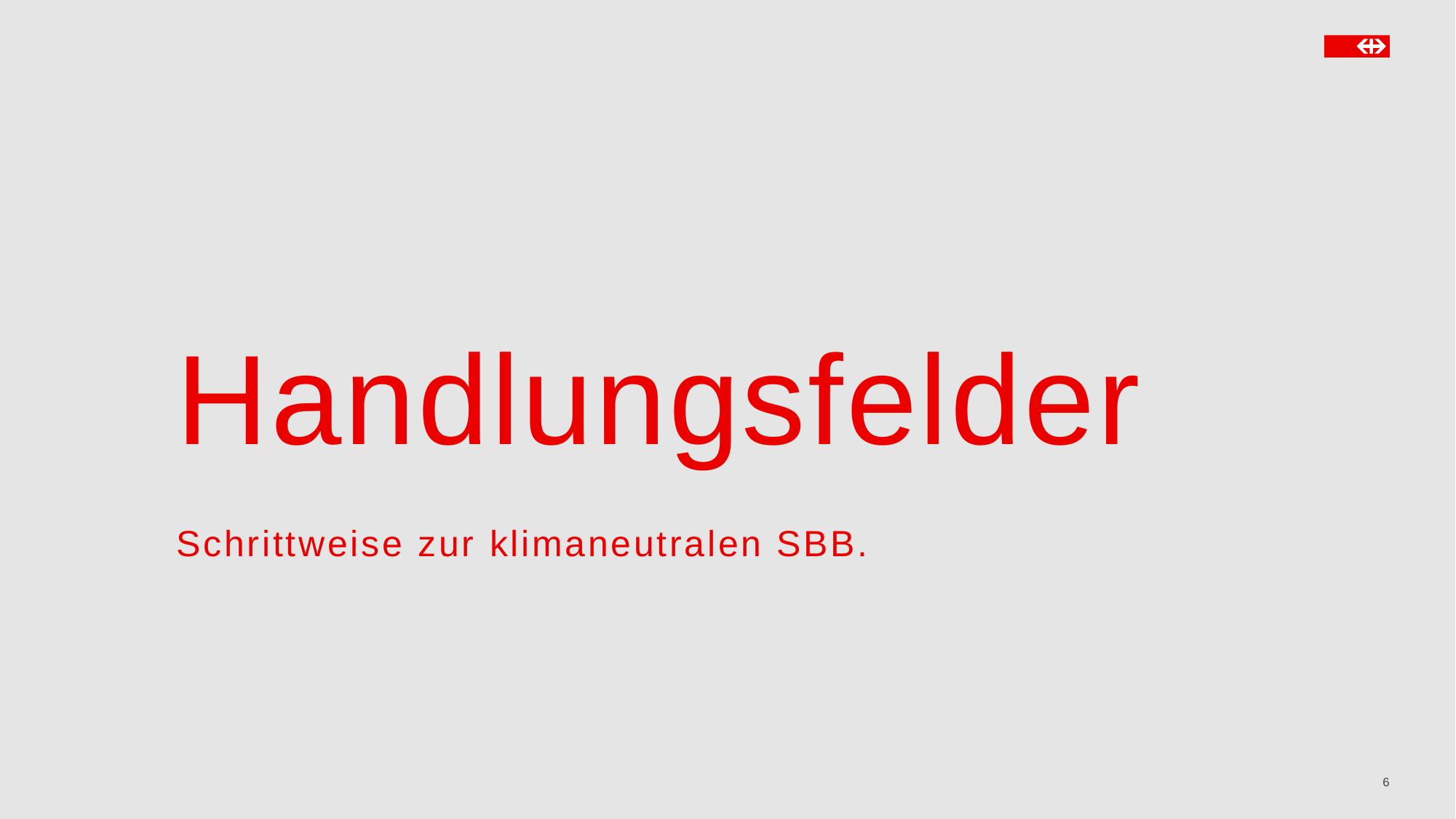

# Handlungsfelder
Schrittweise zur klimaneutralen SBB.
6